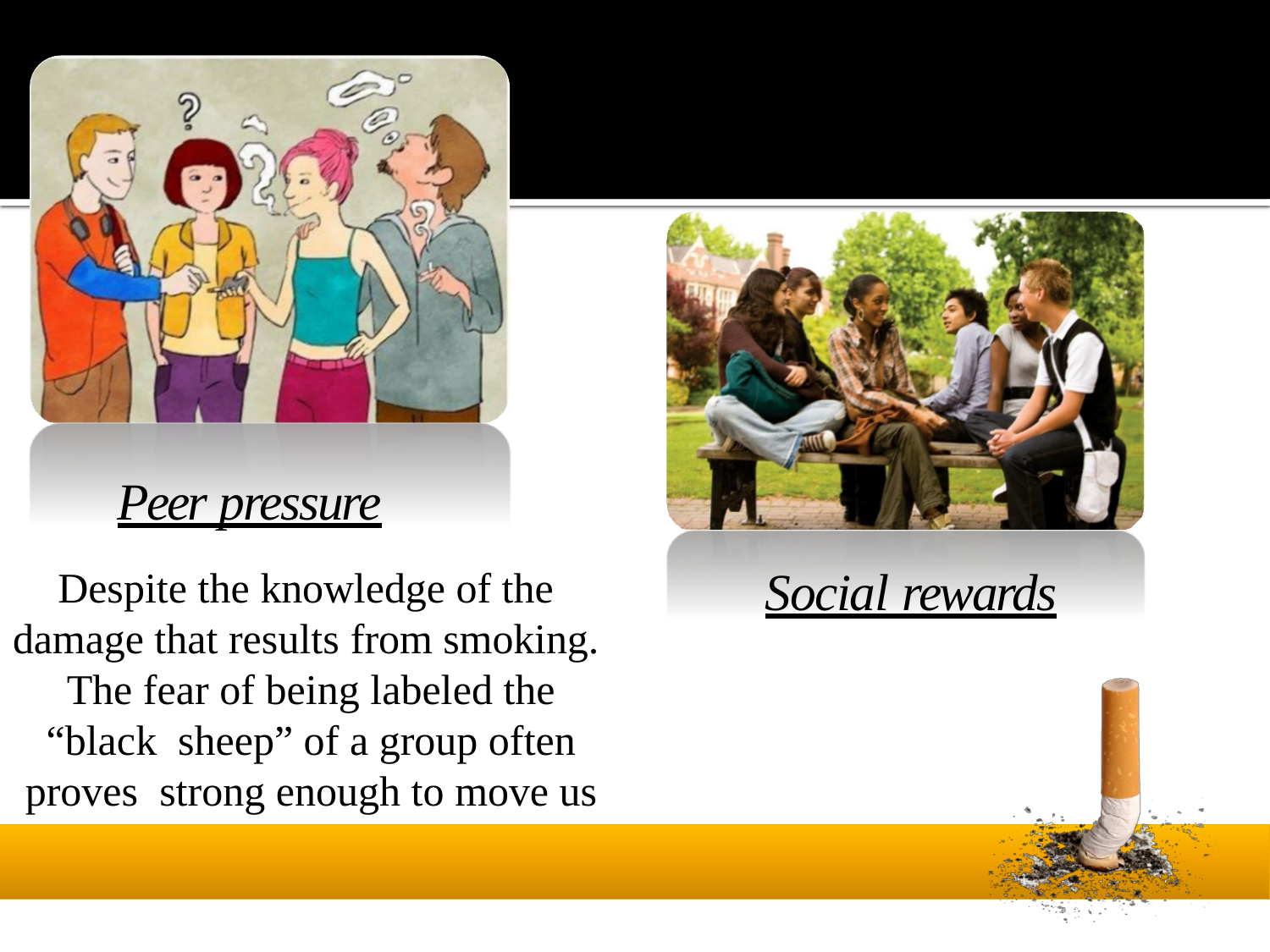

Peer pressure

Social rewards
Despite the knowledge of the  damage that results from smoking.  The fear of being labeled the “black  sheep” of a group often proves  strong enough to move us to  sacrifice our long-term health.